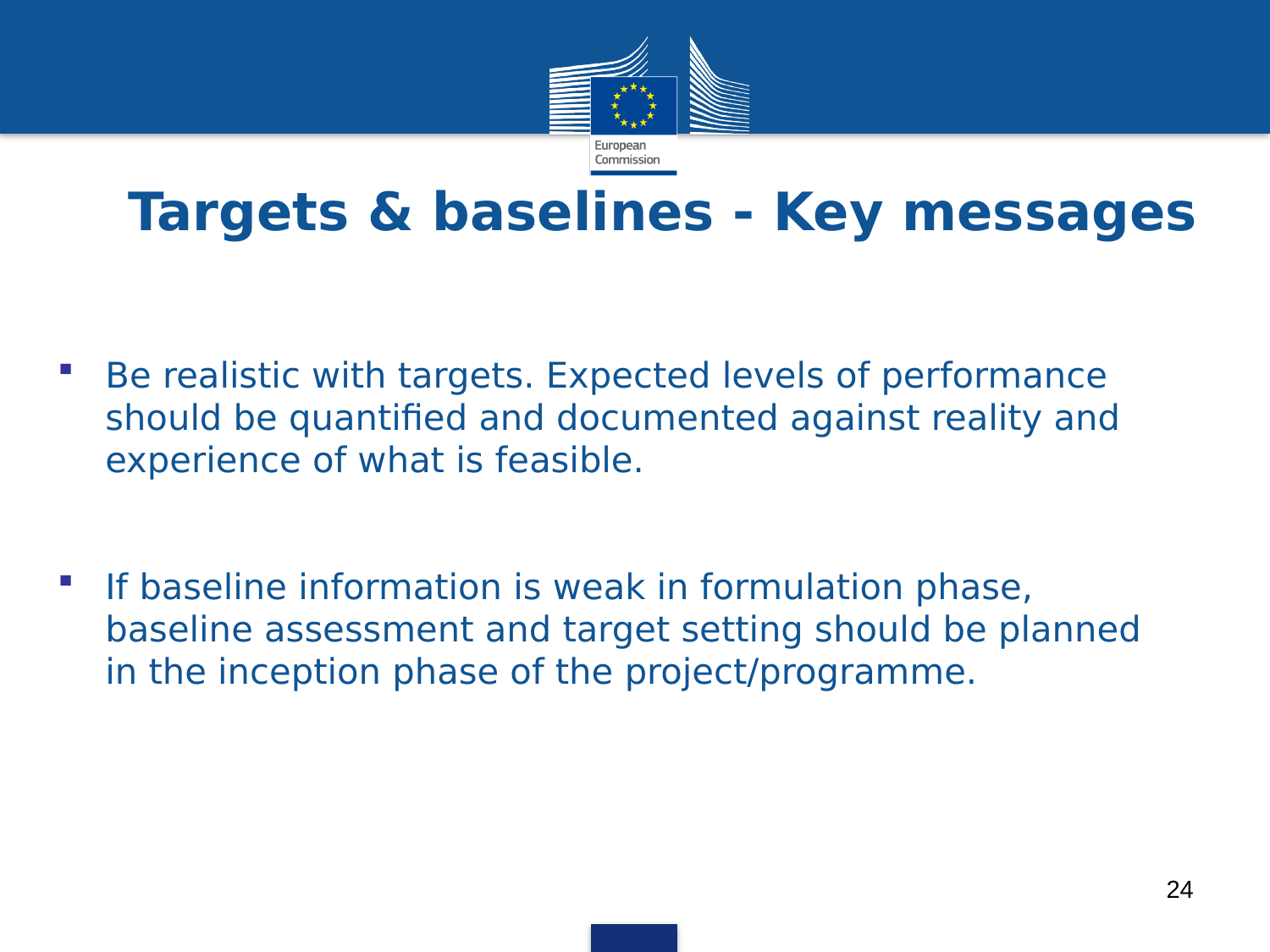

Targets & baselines - Key messages
Be realistic with targets. Expected levels of performance should be quantified and documented against reality and experience of what is feasible.

If baseline information is weak in formulation phase, baseline assessment and target setting should be planned in the inception phase of the project/programme.
24